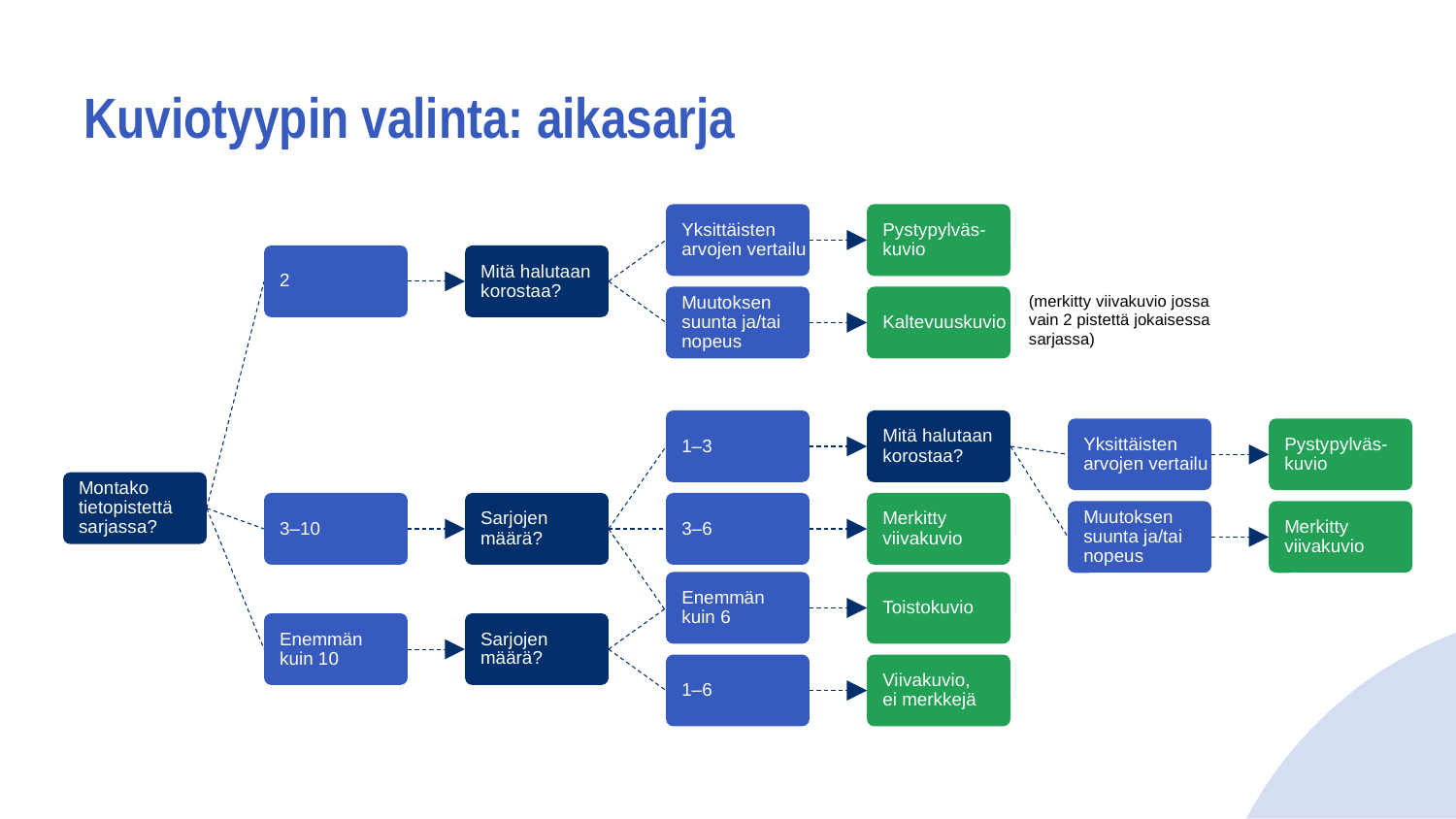

# Kuviotyypin valinta: aikasarja
Montako tietopistettä sarjassa?

2

Mitä halutaan korostaa?

Yksittäisten arvojen vertailu

Pystypylväs-kuvio

Muutoksen suunta ja/tai nopeus

Kaltevuuskuvio

3–10

Sarjojen määrä?

1–3

Mitä halutaan korostaa?

Yksittäisten arvojen vertailu

Pystypylväs-kuvio

Muutoksen suunta ja/tai nopeus

Merkitty viivakuvio

3–6

Merkitty viivakuvio

Enemmän
kuin 10

Sarjojen määrä?

Enemmän
kuin 6

Toistokuvio

1–6

Viivakuvio,
ei merkkejä
(merkitty viivakuvio jossa vain 2 pistettä jokaisessa sarjassa)